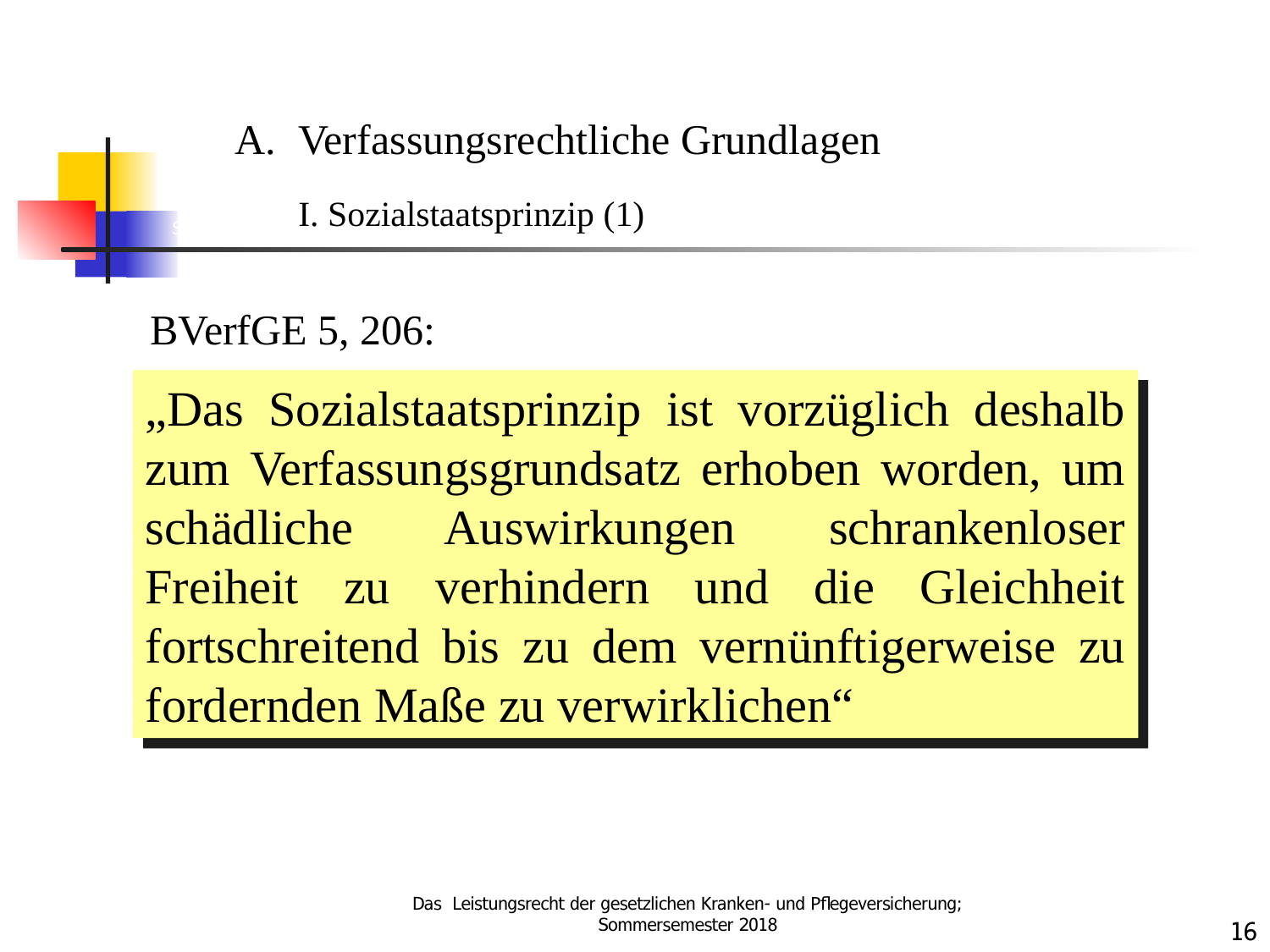

Sozialstaatsprinzip 1
Verfassungsrechtliche Grundlagen
	I. Sozialstaatsprinzip (1)
BVerfGE 5, 206:
„Das Sozialstaatsprinzip ist vorzüglich deshalb zum Verfassungsgrundsatz erhoben worden, um schädliche Auswirkungen schrankenloser Freiheit zu verhindern und die Gleichheit fortschreitend bis zu dem vernünftigerweise zu fordernden Maße zu verwirklichen“
Das  Leistungsrecht der gesetzlichen Kranken- und Pflegeversicherung; Sommersemester 2018
16